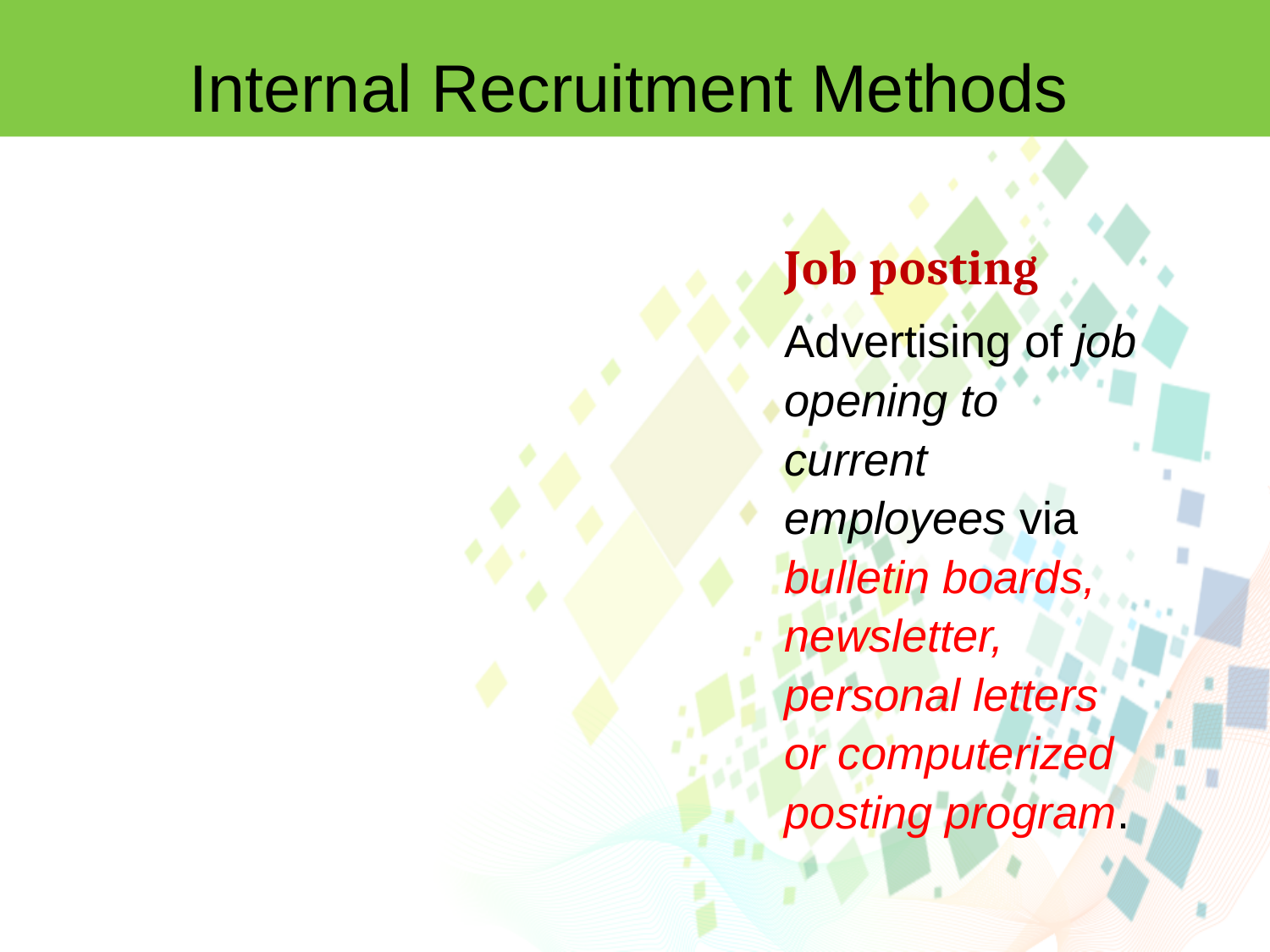

Internal Recruitment Methods
Job posting
Advertising of job opening to current employees via bulletin boards, newsletter, personal letters or computerized posting program.